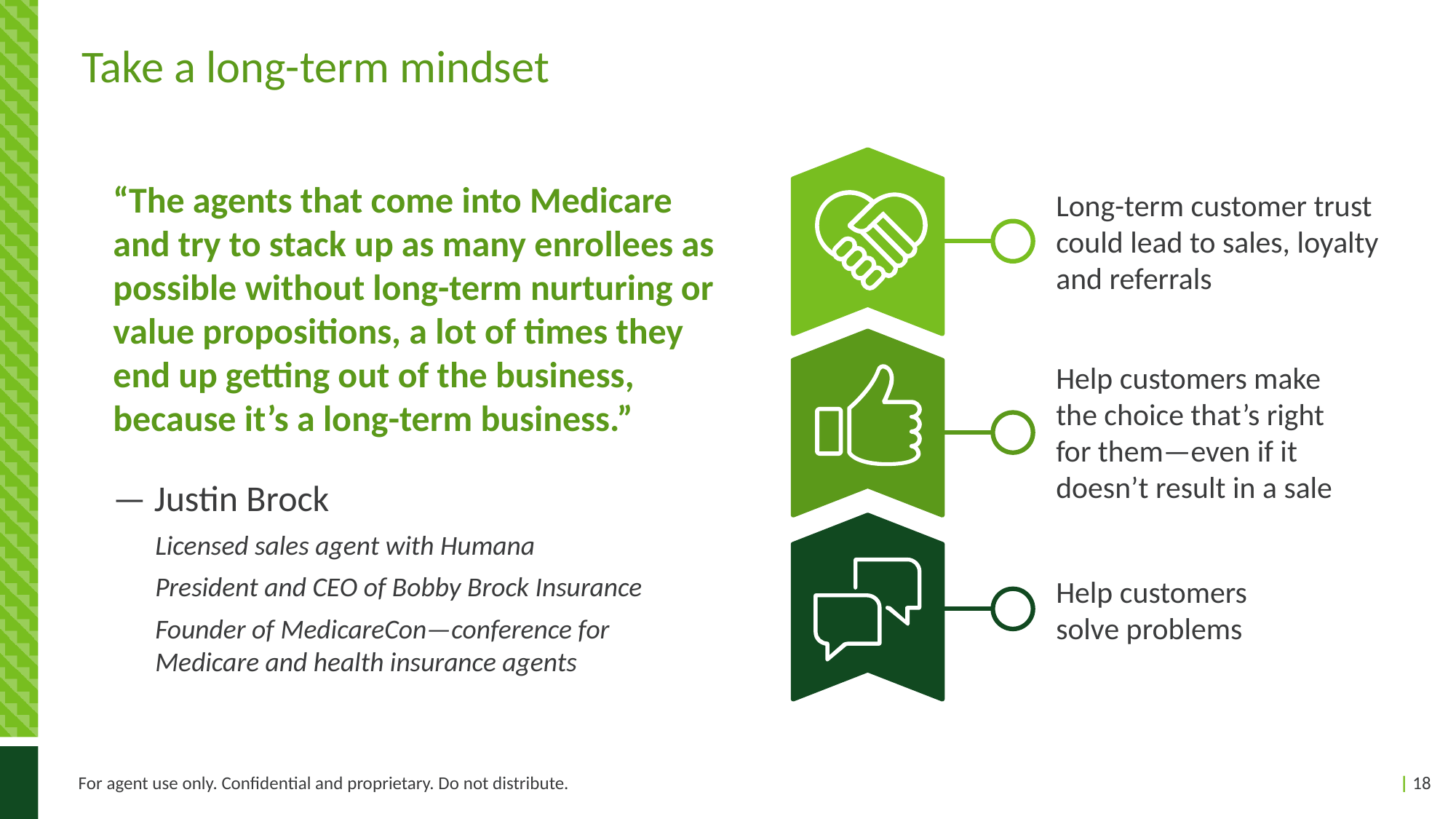

# Take a long-term mindset

“The agents that come into Medicare and try to stack up as many enrollees as possible without long-term nurturing or value propositions, a lot of times they end up getting out of the business, because it’s a long-term business.”

— Justin Brock
Licensed sales agent with Humana
President and CEO of Bobby Brock Insurance​
Founder of MedicareCon—conference for​
Medicare and health insurance agents
Long-term customer trust
could lead to sales, loyalty
and referrals

Help customers make
the choice that’s right
for them—even if it
doesn’t result in a sale

Help customers
solve problems

For agent use only. Confidential and proprietary. Do not distribute.
| 18